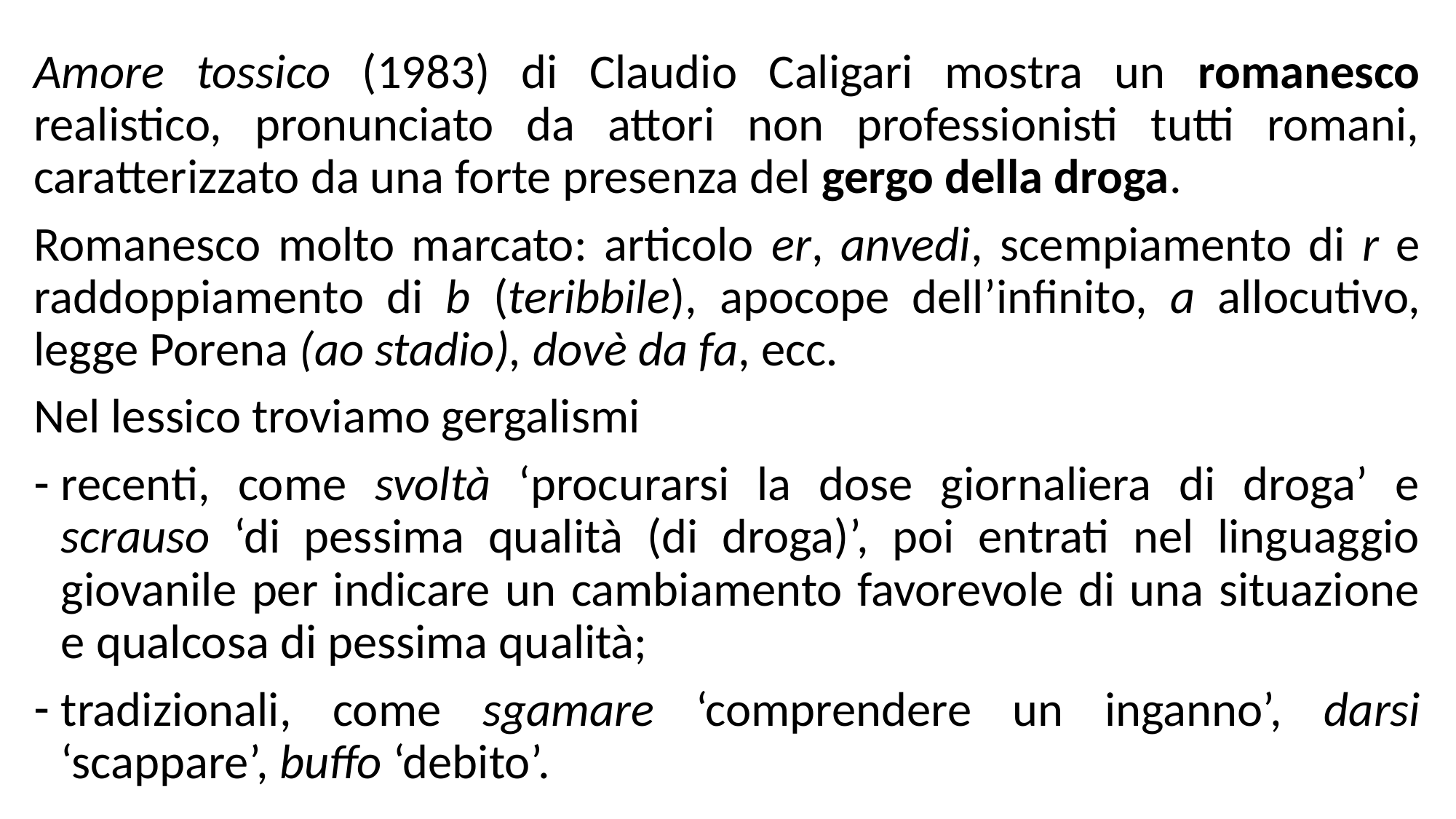

Amore tossico (1983) di Claudio Caligari mostra un romanesco realistico, pronunciato da attori non professionisti tutti romani, caratterizzato da una forte presenza del gergo della droga.
Romanesco molto marcato: articolo er, anvedi, scempiamento di r e raddoppiamento di b (teribbile), apocope dell’infinito, a allocutivo, legge Porena (ao stadio), dovè da fa, ecc.
Nel lessico troviamo gergalismi
recenti, come svoltà ‘procurarsi la dose giornaliera di droga’ e scrauso ‘di pessima qualità (di droga)’, poi entrati nel linguaggio giovanile per indicare un cambiamento favorevole di una situazione e qualcosa di pessima qualità;
tradizionali, come sgamare ‘comprendere un inganno’, darsi ‘scappare’, buffo ‘debito’.